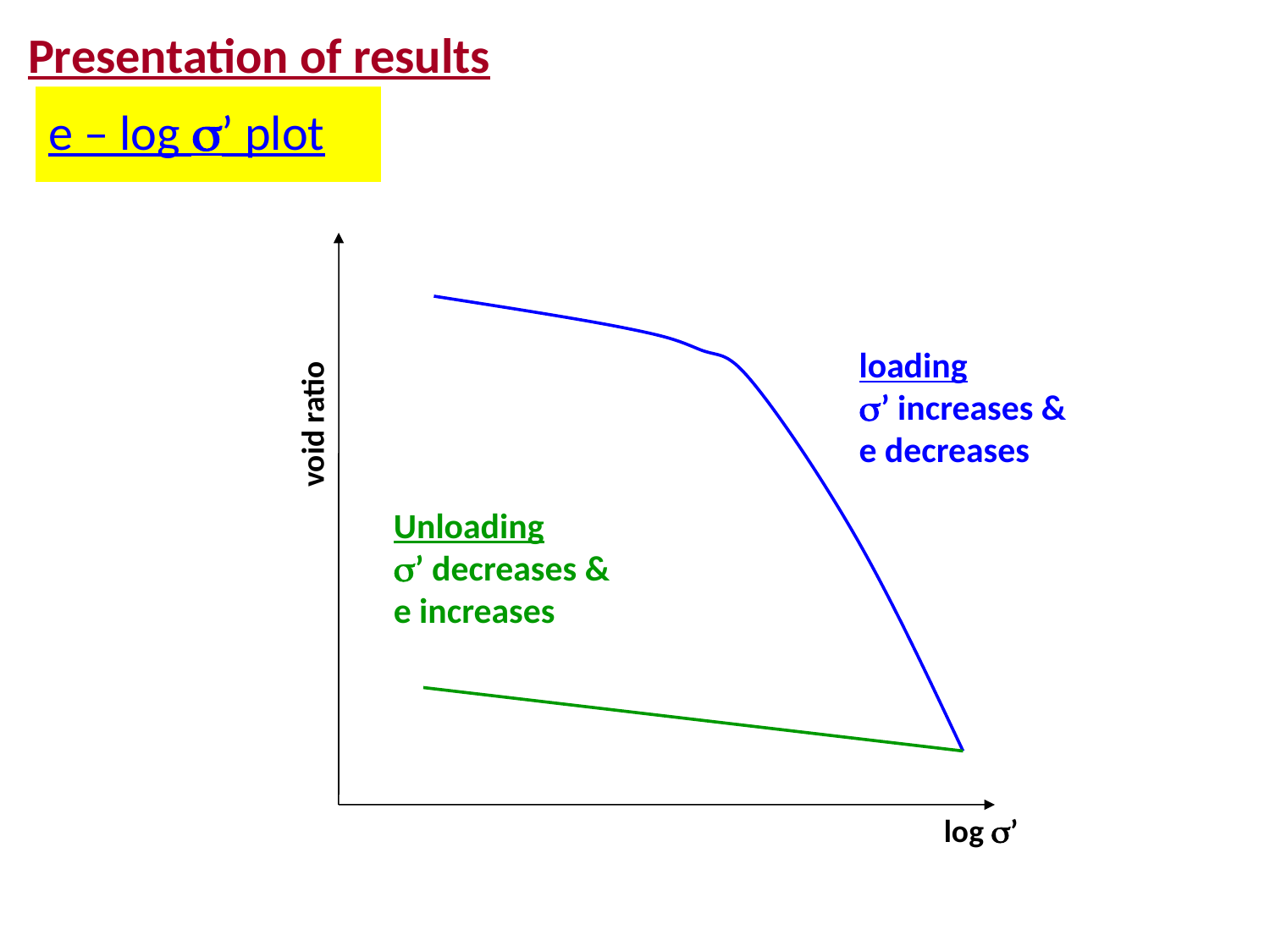

Presentation of results
# e – log σ’ plot

void ratio

log σ’

loading
σ’ increases &
e decreases
Unloading
σ’ decreases &
e increases